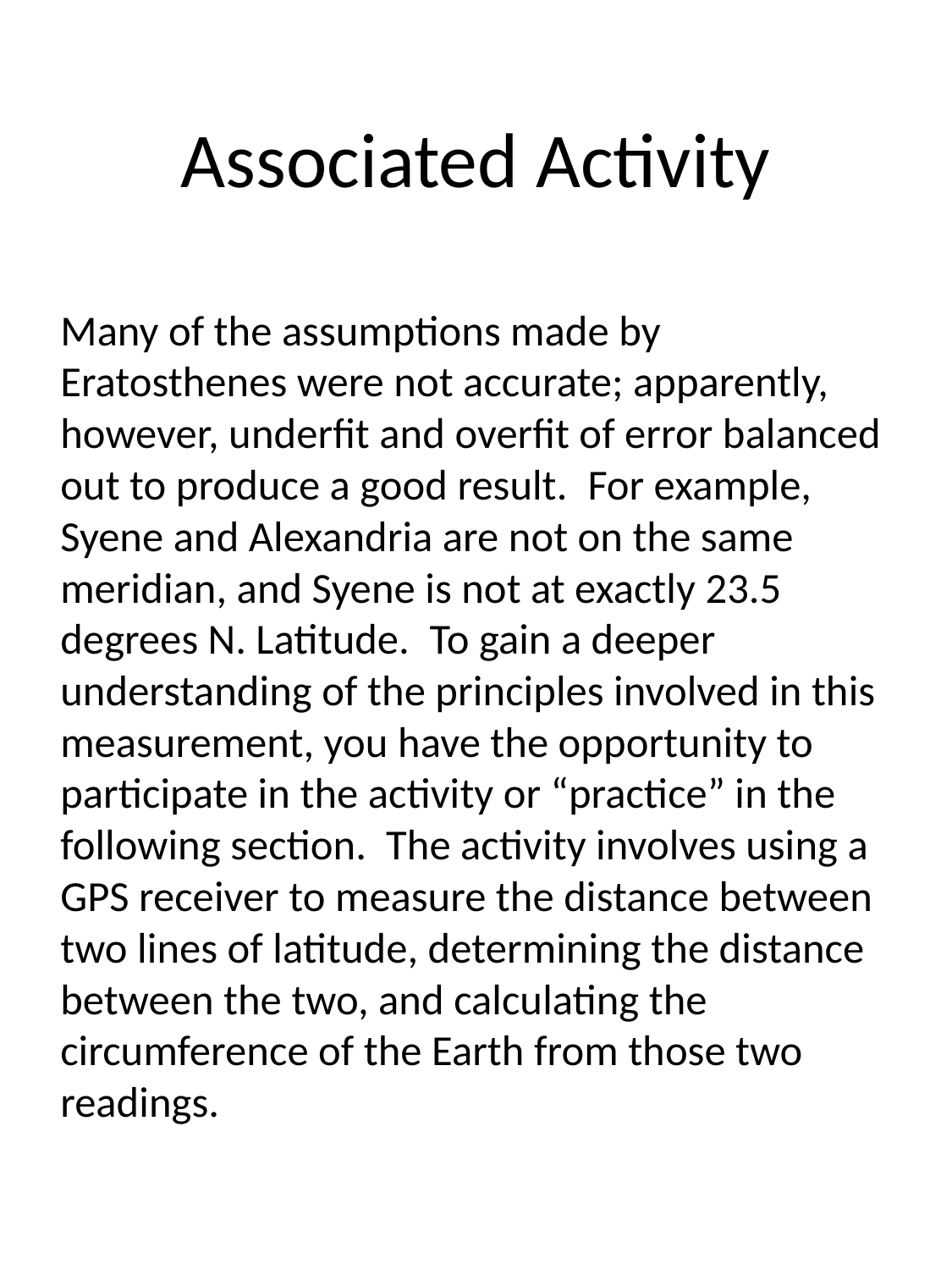

# Associated Activity
Many of the assumptions made by Eratosthenes were not accurate; apparently, however, underfit and overfit of error balanced out to produce a good result.  For example, Syene and Alexandria are not on the same meridian, and Syene is not at exactly 23.5 degrees N. Latitude.  To gain a deeper understanding of the principles involved in this measurement, you have the opportunity to participate in the activity or “practice” in the following section.  The activity involves using a GPS receiver to measure the distance between two lines of latitude, determining the distance between the two, and calculating the circumference of the Earth from those two readings.